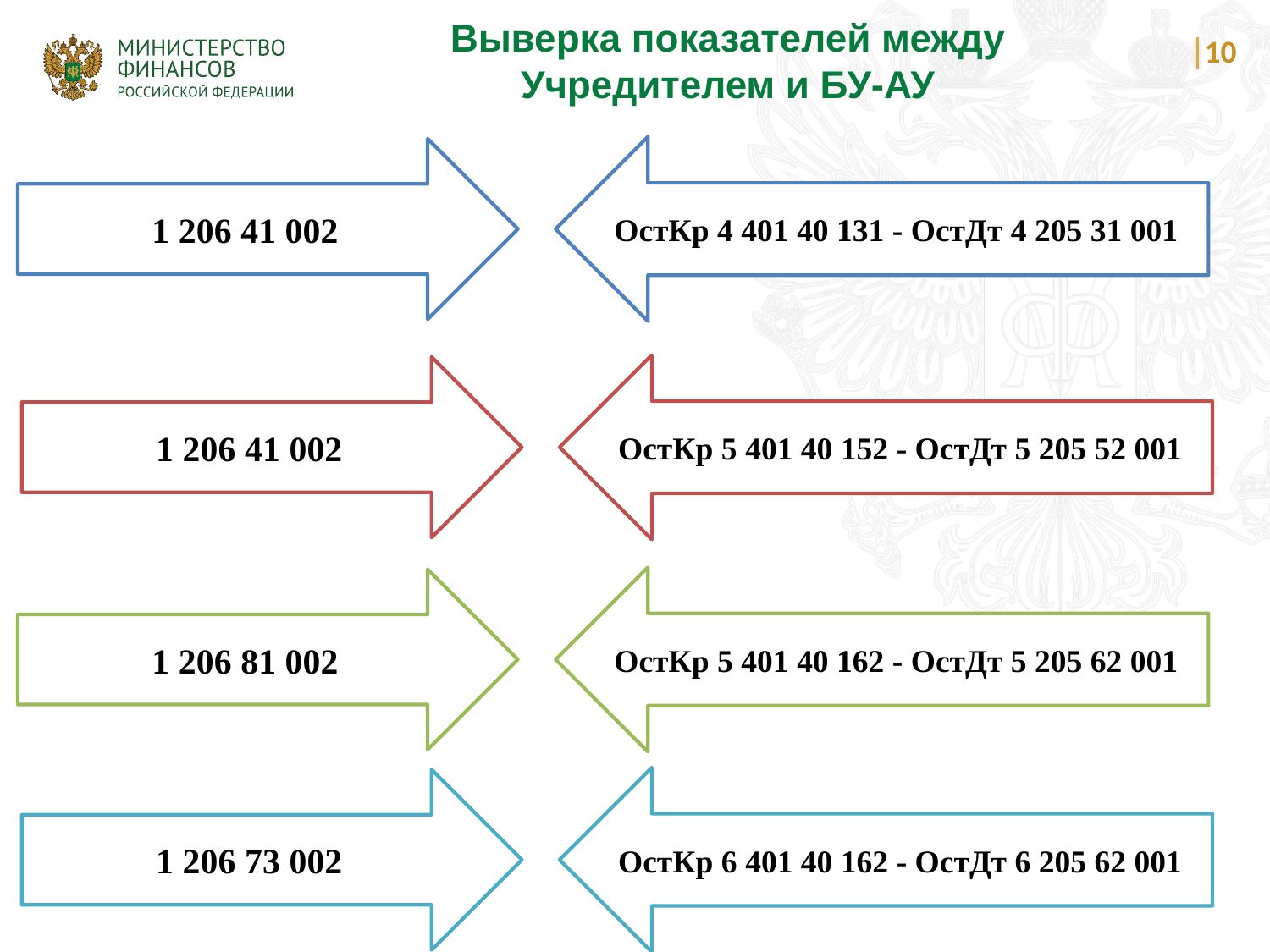

Выверка показателей между Учредителем и БУ-АУ
10
ОстКр 4 401 40 131 - ОстДт 4 205 31 001
1 206 41 002
ОстКр 5 401 40 152 - ОстДт 5 205 52 001
1 206 41 002
ОстКр 5 401 40 162 - ОстДт 5 205 62 001
1 206 81 002
ОстКр 6 401 40 162 - ОстДт 6 205 62 001
1 206 73 002